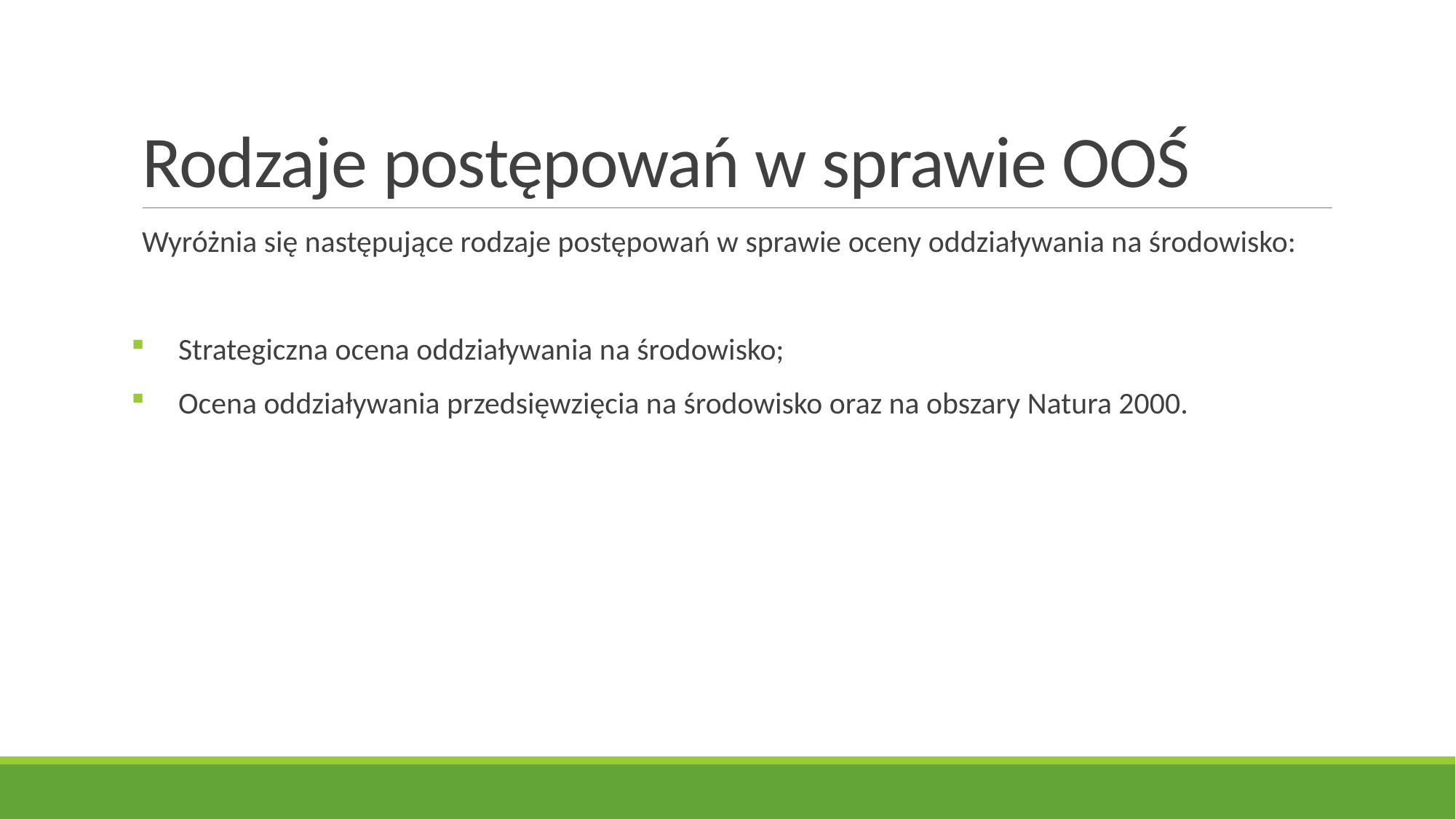

# Rodzaje postępowań w sprawie OOŚ
Wyróżnia się następujące rodzaje postępowań w sprawie oceny oddziaływania na środowisko:

Strategiczna ocena oddziaływania na środowisko;
Ocena oddziaływania przedsięwzięcia na środowisko oraz na obszary Natura 2000.